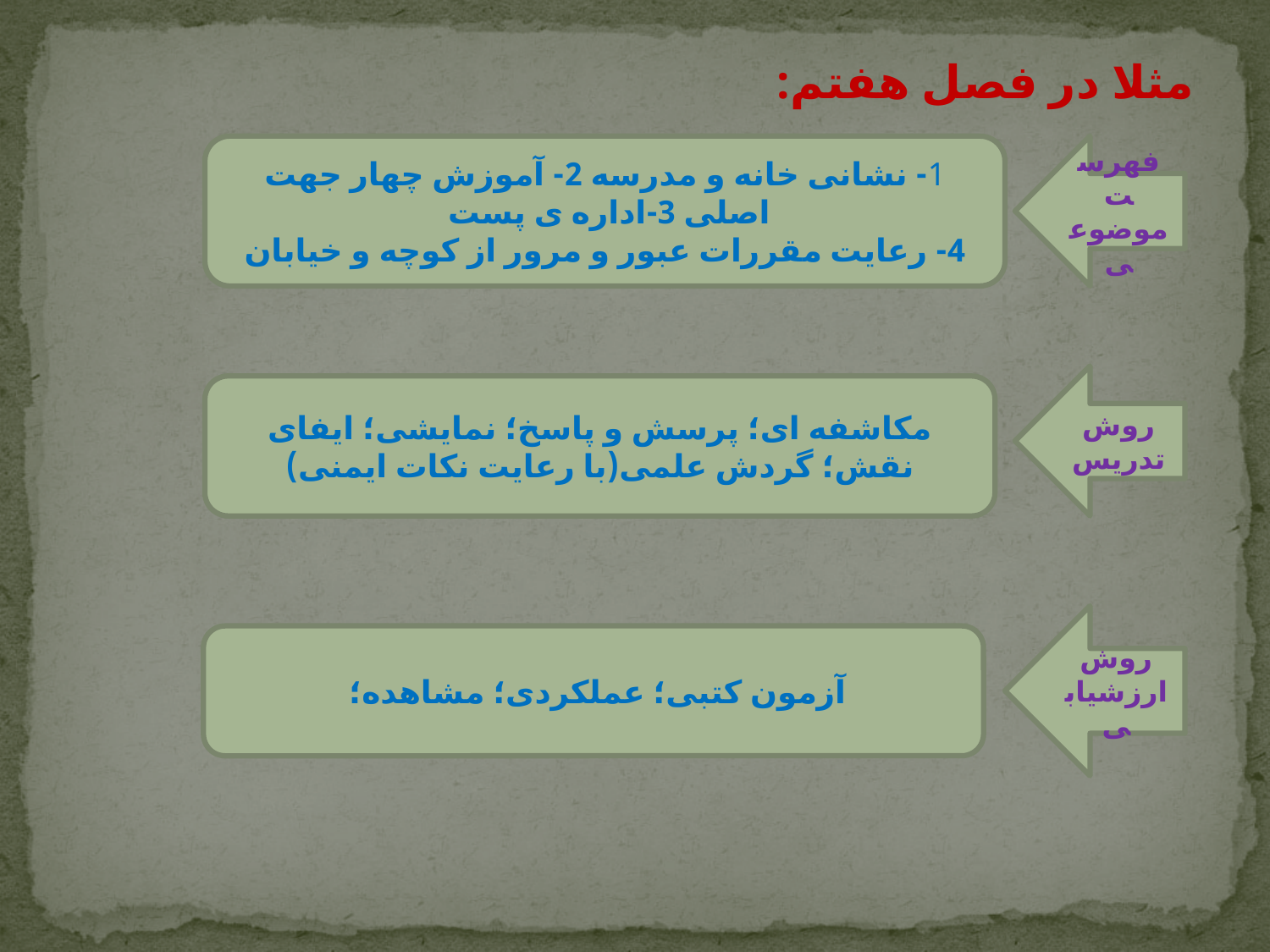

مثلا در فصل هفتم:

1- نشانی خانه و مدرسه 2- آموزش چهار جهت اصلی 3-اداره ی پست
4- رعایت مقررات عبور و مرور از کوچه و خیابان
فهرست موضوعی
روش تدریس
مکاشفه ای؛ پرسش و پاسخ؛ نمایشی؛ ایفای نقش؛ گردش علمی(با رعایت نکات ایمنی)
روش ارزشیابی
آزمون کتبی؛ عملکردی؛ مشاهده؛